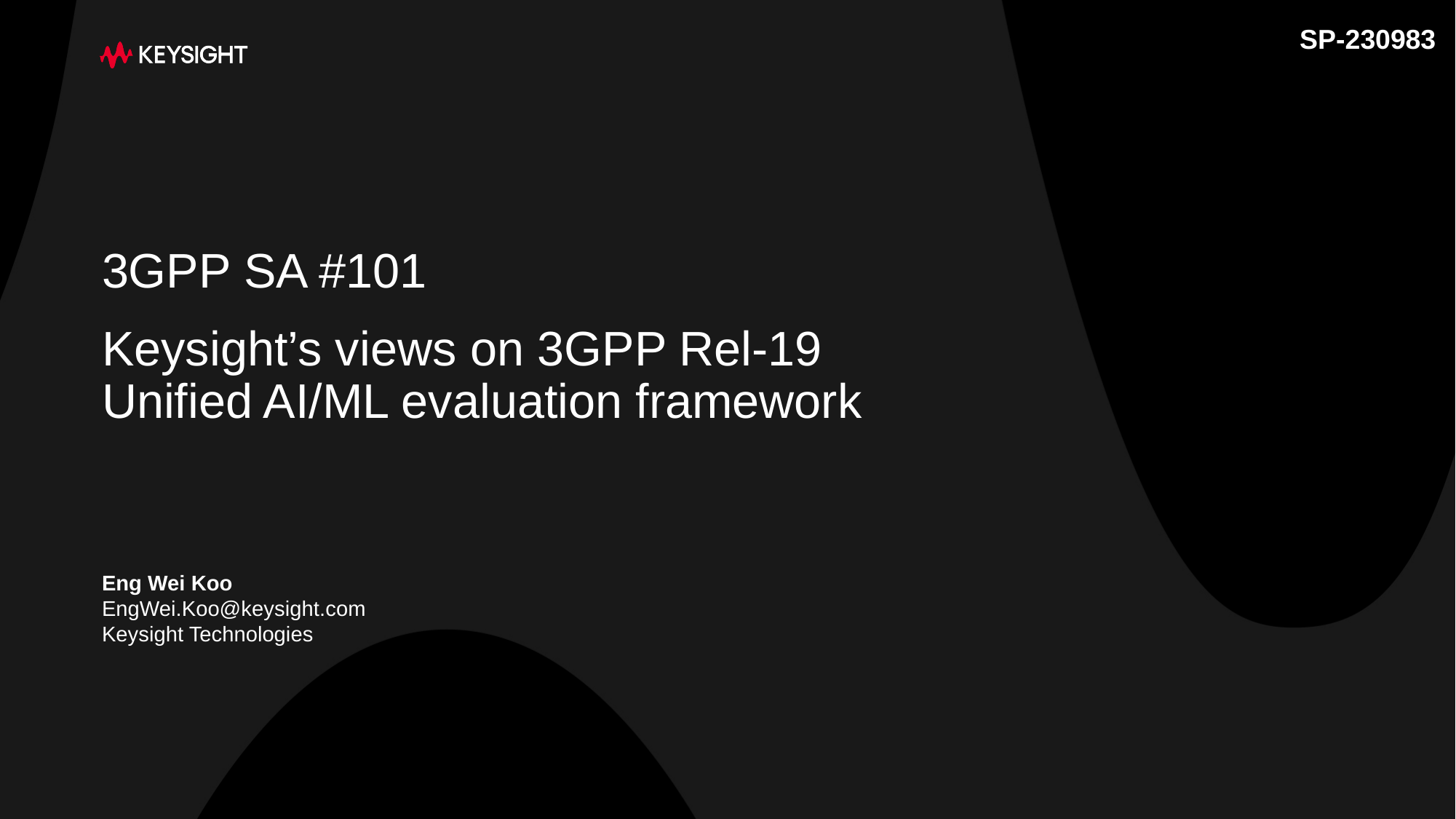

SP-230983
# 3GPP SA #101 Keysight’s views on 3GPP Rel-19 Unified AI/ML evaluation framework
Eng Wei Koo
EngWei.Koo@keysight.com
Keysight Technologies